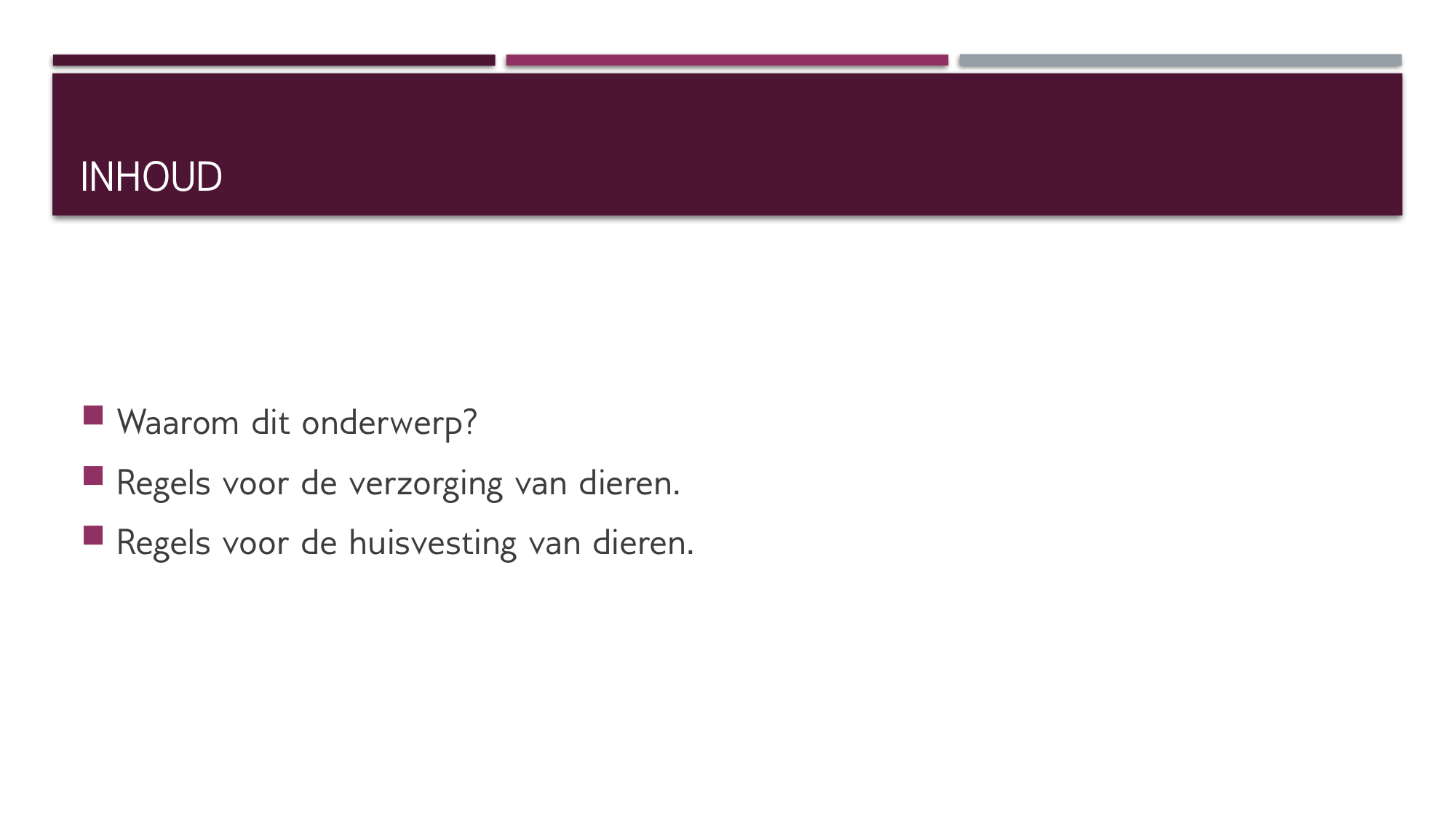

# inhoud
Waarom dit onderwerp?
Regels voor de verzorging van dieren.
Regels voor de huisvesting van dieren.